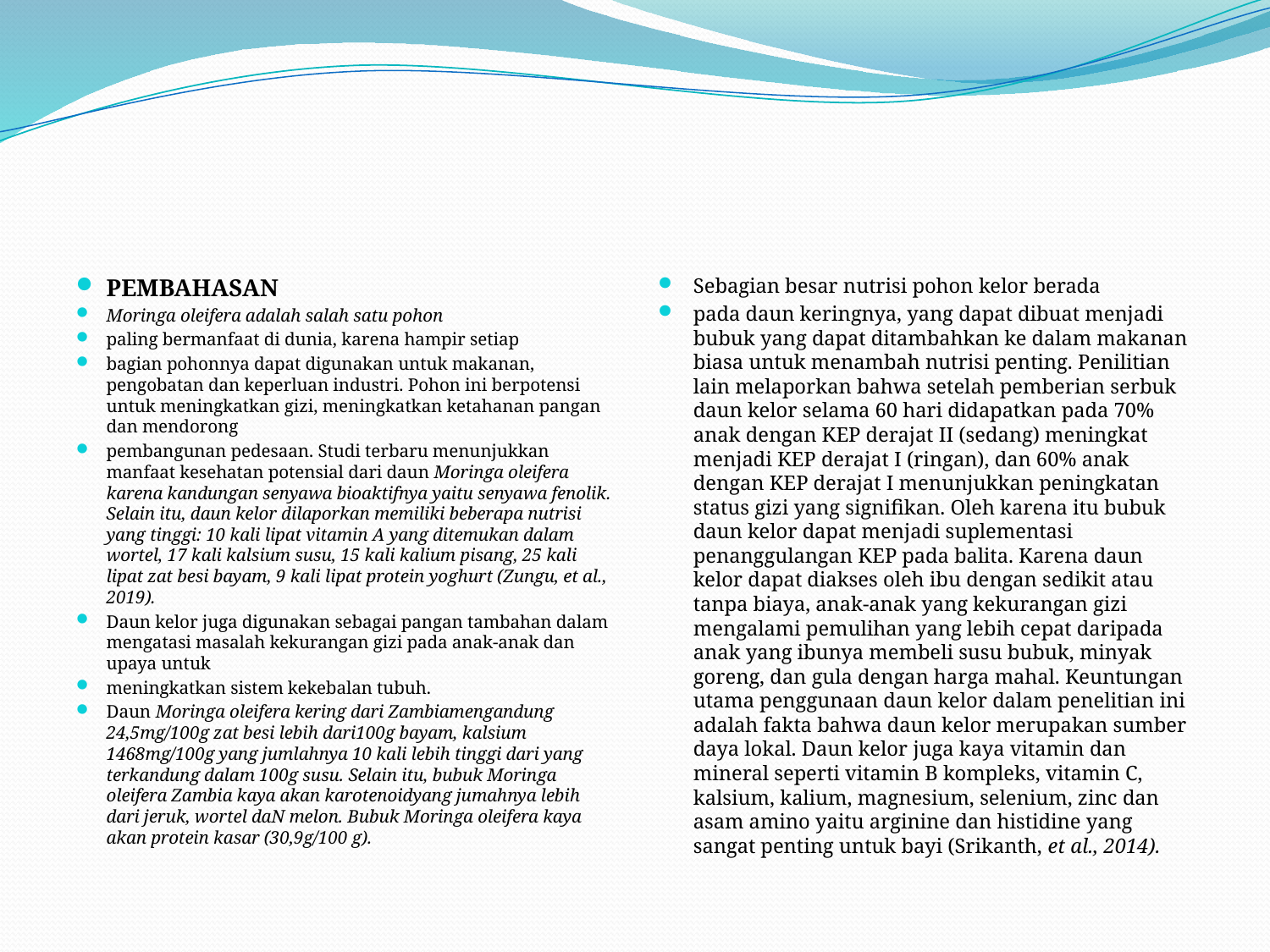

#
PEMBAHASAN
Moringa oleifera adalah salah satu pohon
paling bermanfaat di dunia, karena hampir setiap
bagian pohonnya dapat digunakan untuk makanan, pengobatan dan keperluan industri. Pohon ini berpotensi untuk meningkatkan gizi, meningkatkan ketahanan pangan dan mendorong
pembangunan pedesaan. Studi terbaru menunjukkan manfaat kesehatan potensial dari daun Moringa oleifera karena kandungan senyawa bioaktifnya yaitu senyawa fenolik. Selain itu, daun kelor dilaporkan memiliki beberapa nutrisi yang tinggi: 10 kali lipat vitamin A yang ditemukan dalam wortel, 17 kali kalsium susu, 15 kali kalium pisang, 25 kali lipat zat besi bayam, 9 kali lipat protein yoghurt (Zungu, et al., 2019).
Daun kelor juga digunakan sebagai pangan tambahan dalam mengatasi masalah kekurangan gizi pada anak-anak dan upaya untuk
meningkatkan sistem kekebalan tubuh.
Daun Moringa oleifera kering dari Zambiamengandung 24,5mg/100g zat besi lebih dari100g bayam, kalsium 1468mg/100g yang jumlahnya 10 kali lebih tinggi dari yang terkandung dalam 100g susu. Selain itu, bubuk Moringa oleifera Zambia kaya akan karotenoidyang jumahnya lebih dari jeruk, wortel daN melon. Bubuk Moringa oleifera kaya akan protein kasar (30,9g/100 g).
Sebagian besar nutrisi pohon kelor berada
pada daun keringnya, yang dapat dibuat menjadi bubuk yang dapat ditambahkan ke dalam makanan biasa untuk menambah nutrisi penting. Penilitian lain melaporkan bahwa setelah pemberian serbuk daun kelor selama 60 hari didapatkan pada 70% anak dengan KEP derajat II (sedang) meningkat menjadi KEP derajat I (ringan), dan 60% anak dengan KEP derajat I menunjukkan peningkatan status gizi yang signifikan. Oleh karena itu bubuk daun kelor dapat menjadi suplementasi penanggulangan KEP pada balita. Karena daun kelor dapat diakses oleh ibu dengan sedikit atau tanpa biaya, anak-anak yang kekurangan gizi mengalami pemulihan yang lebih cepat daripada anak yang ibunya membeli susu bubuk, minyak goreng, dan gula dengan harga mahal. Keuntungan utama penggunaan daun kelor dalam penelitian ini adalah fakta bahwa daun kelor merupakan sumber daya lokal. Daun kelor juga kaya vitamin dan mineral seperti vitamin B kompleks, vitamin C, kalsium, kalium, magnesium, selenium, zinc dan asam amino yaitu arginine dan histidine yang sangat penting untuk bayi (Srikanth, et al., 2014).